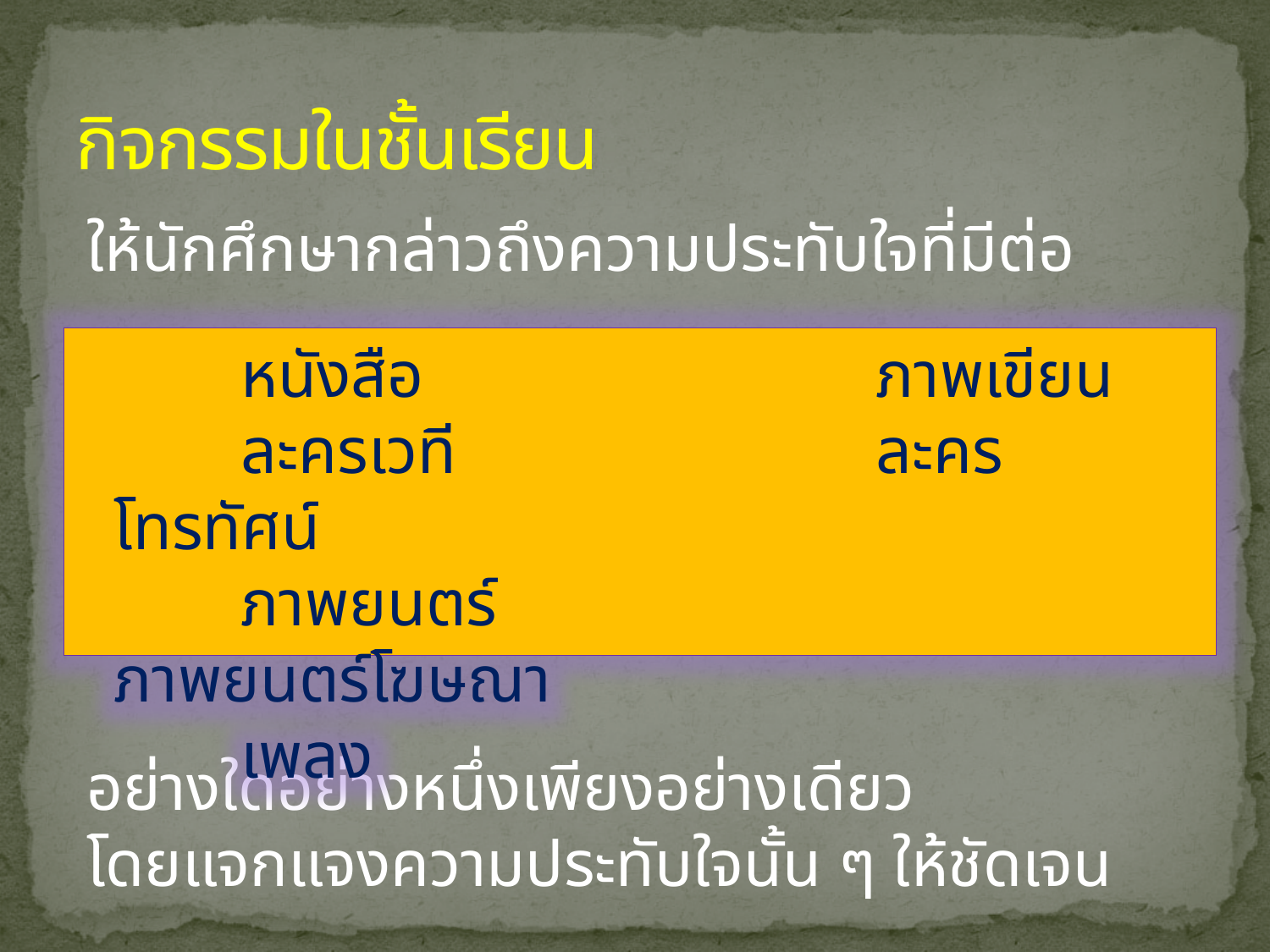

# กิจกรรมในชั้นเรียน
ให้นักศึกษากล่าวถึงความประทับใจที่มีต่อ

อย่างใดอย่างหนึ่งเพียงอย่างเดียว
โดยแจกแจงความประทับใจนั้น ๆ ให้ชัดเจน
		หนังสือ				ภาพเขียน
		ละครเวที				ละครโทรทัศน์
		ภาพยนตร์				ภาพยนตร์โฆษณา
		เพลง